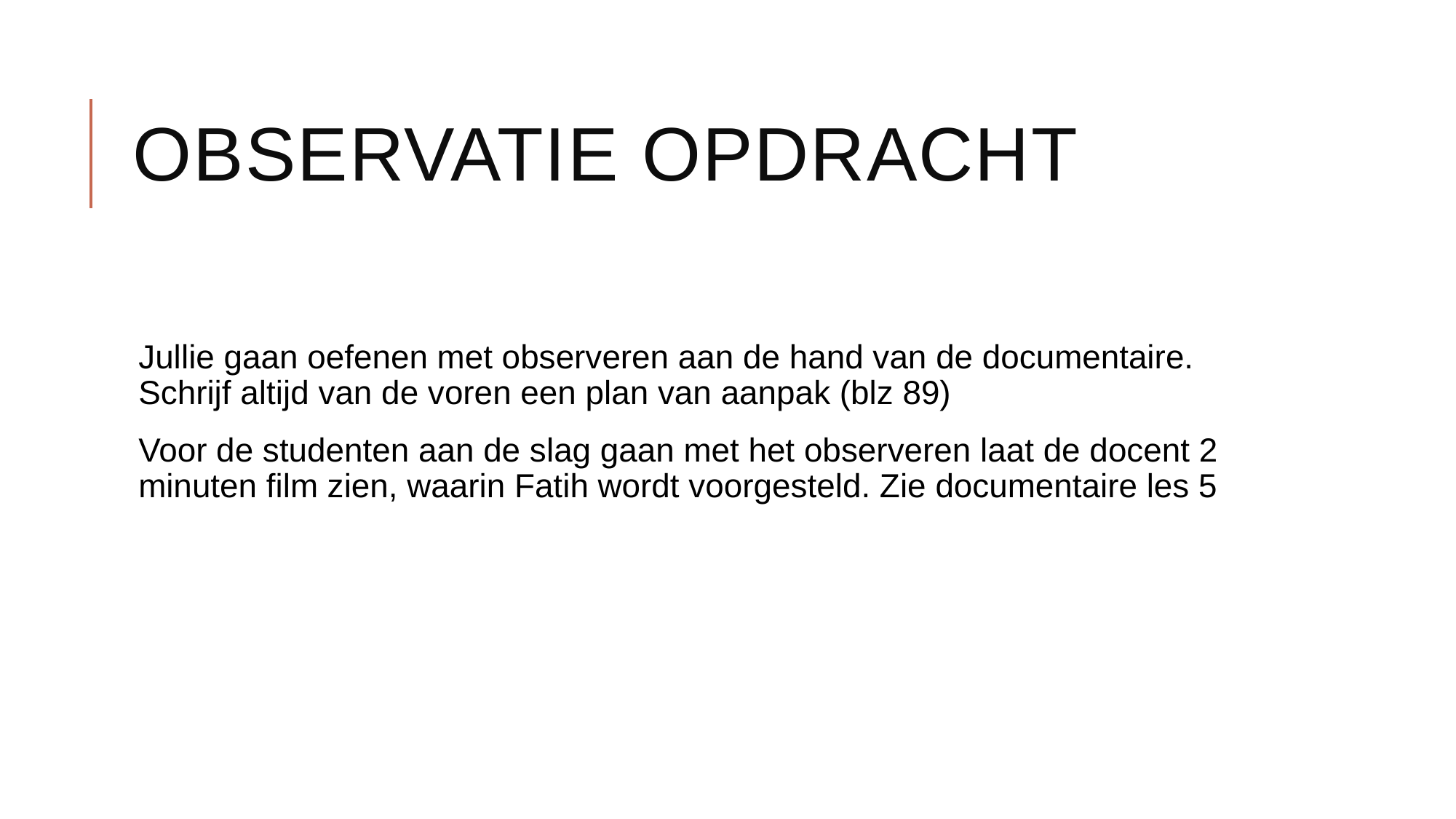

# Observatie opdracht

Jullie gaan oefenen met observeren aan de hand van de documentaire. Schrijf altijd van de voren een plan van aanpak (blz 89)
Voor de studenten aan de slag gaan met het observeren laat de docent 2 minuten film zien, waarin Fatih wordt voorgesteld. Zie documentaire les 5